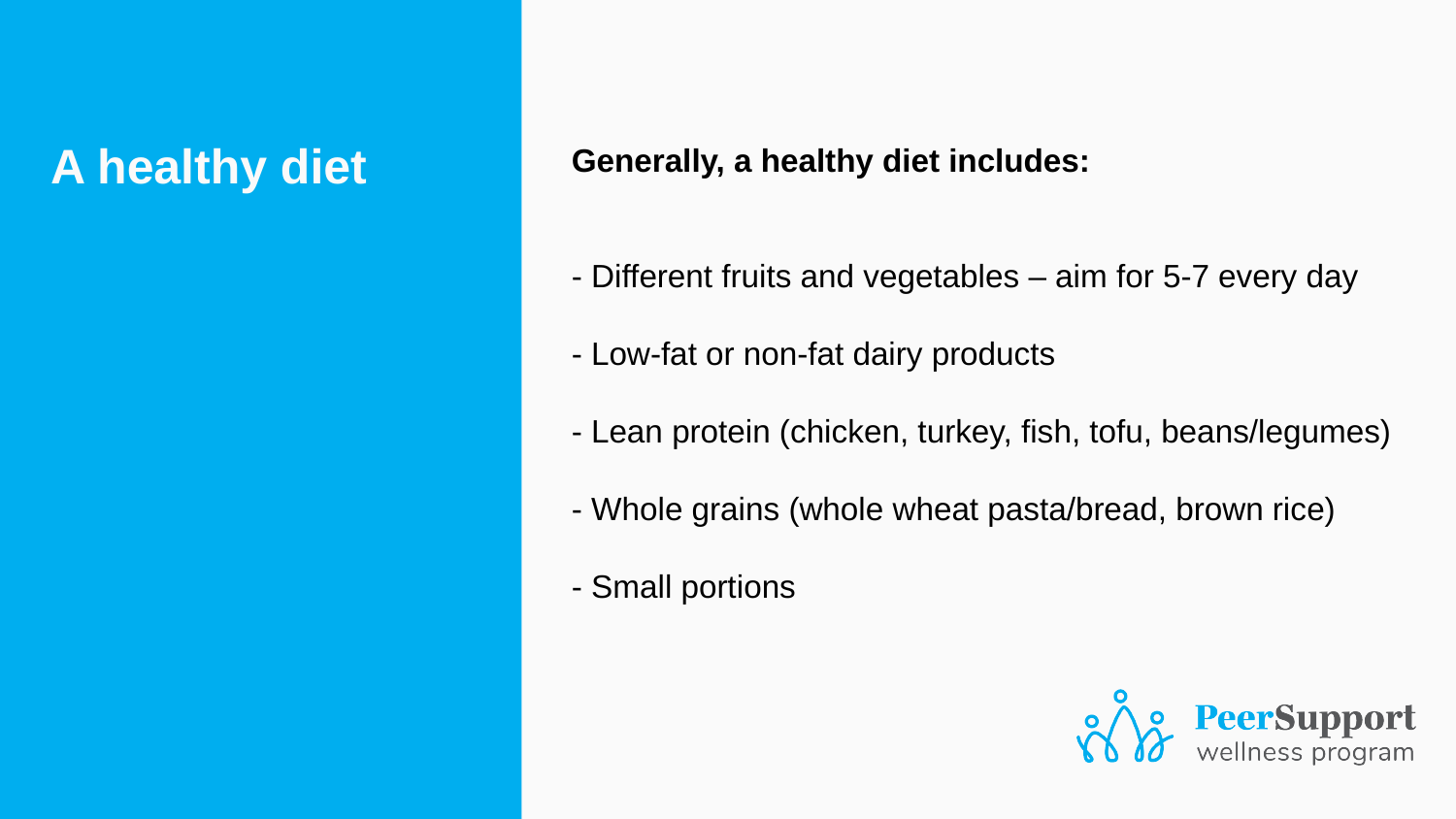

# A healthy diet
Generally, a healthy diet includes:

- Different fruits and vegetables – aim for 5-7 every day
- Low-fat or non-fat dairy products
- Lean protein (chicken, turkey, fish, tofu, beans/legumes)
- Whole grains (whole wheat pasta/bread, brown rice)
- Small portions